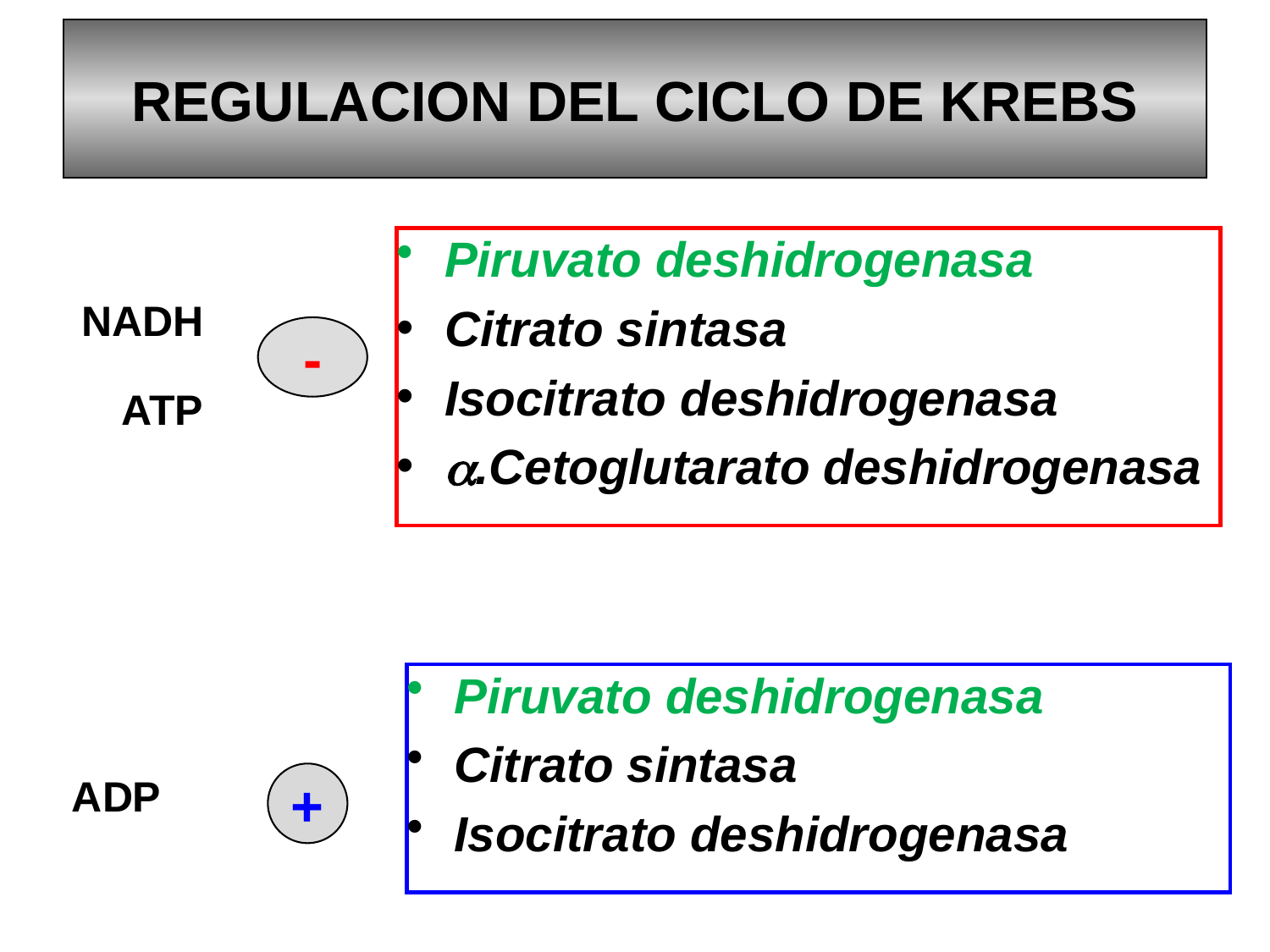

REGULACION DEL CICLO DE KREBS
Piruvato deshidrogenasa
Citrato sintasa
Isocitrato deshidrogenasa
α.Cetoglutarato deshidrogenasa

NADH
-
ATP
Piruvato deshidrogenasa
Citrato sintasa
Isocitrato deshidrogenasa

ADP
+